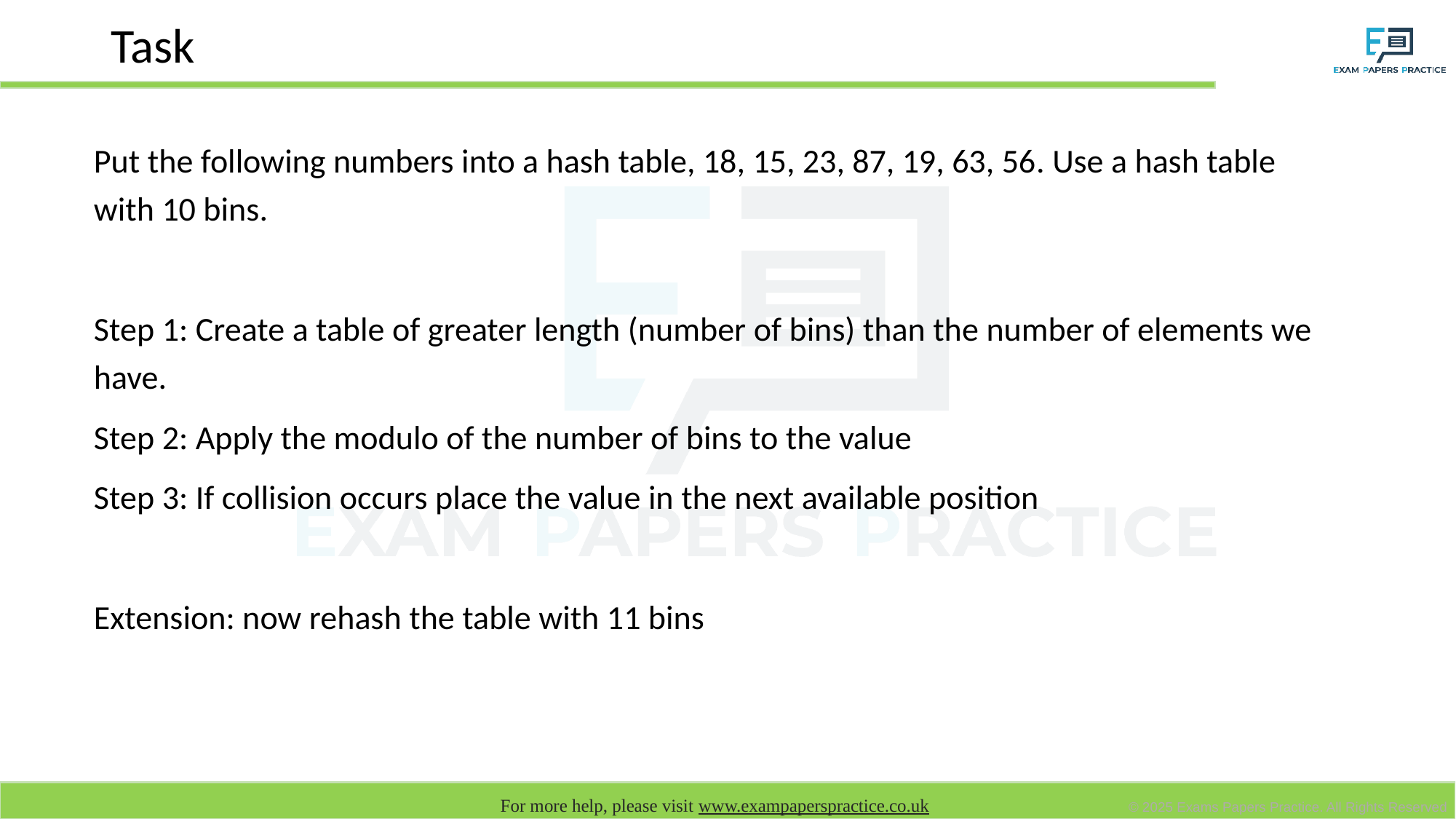

# Task
Put the following numbers into a hash table, 18, 15, 23, 87, 19, 63, 56. Use a hash table with 10 bins.

Step 1: Create a table of greater length (number of bins) than the number of elements we have.
Step 2: Apply the modulo of the number of bins to the value
Step 3: If collision occurs place the value in the next available position

Extension: now rehash the table with 11 bins